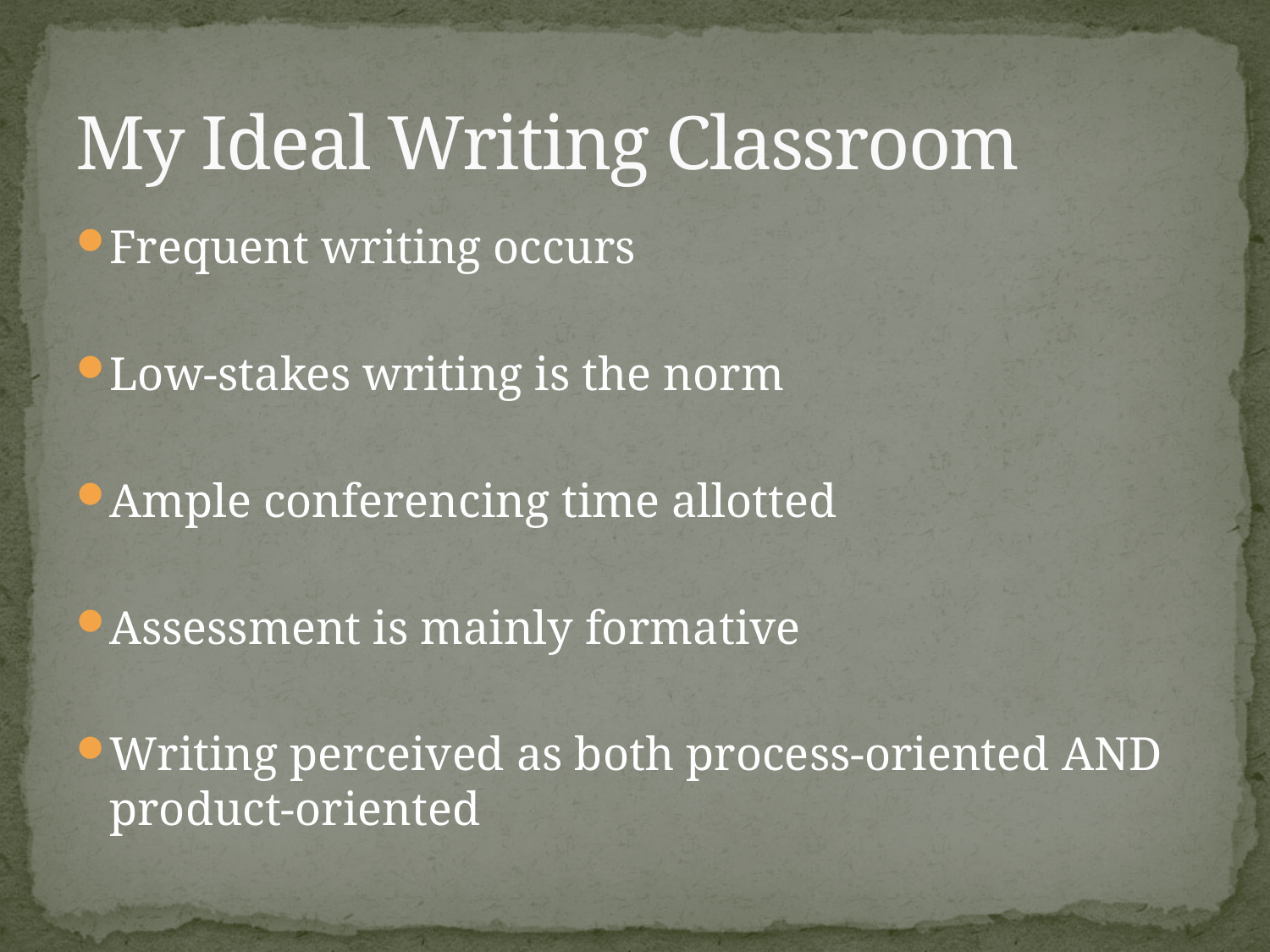

# My Ideal Writing Classroom
Frequent writing occurs

Low-stakes writing is the norm

Ample conferencing time allotted

Assessment is mainly formative

Writing perceived as both process-oriented AND product-oriented